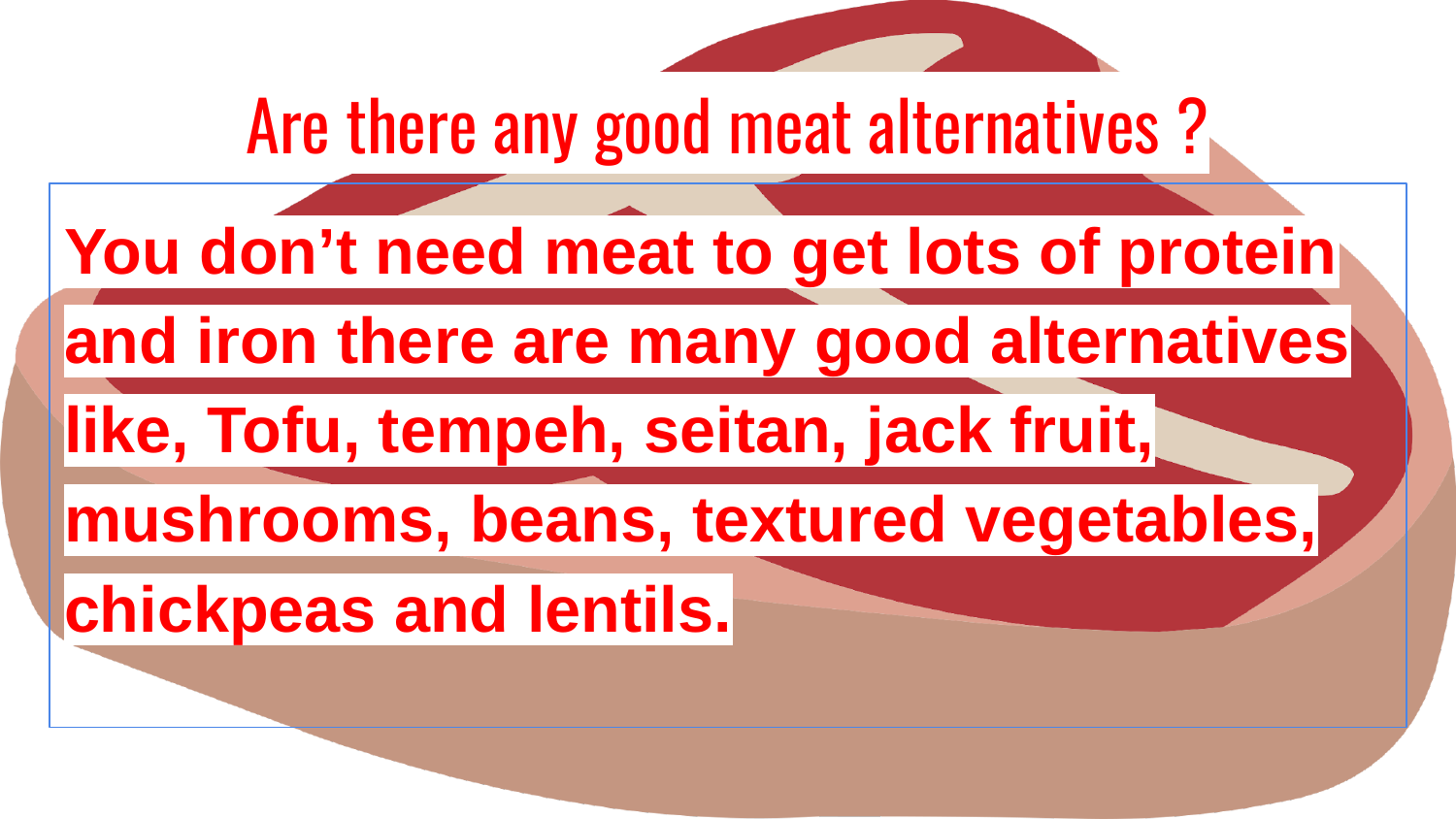

# Are there any good meat alternatives ?
You don’t need meat to get lots of protein and iron there are many good alternatives like, Tofu, tempeh, seitan, jack fruit, mushrooms, beans, textured vegetables, chickpeas and lentils.